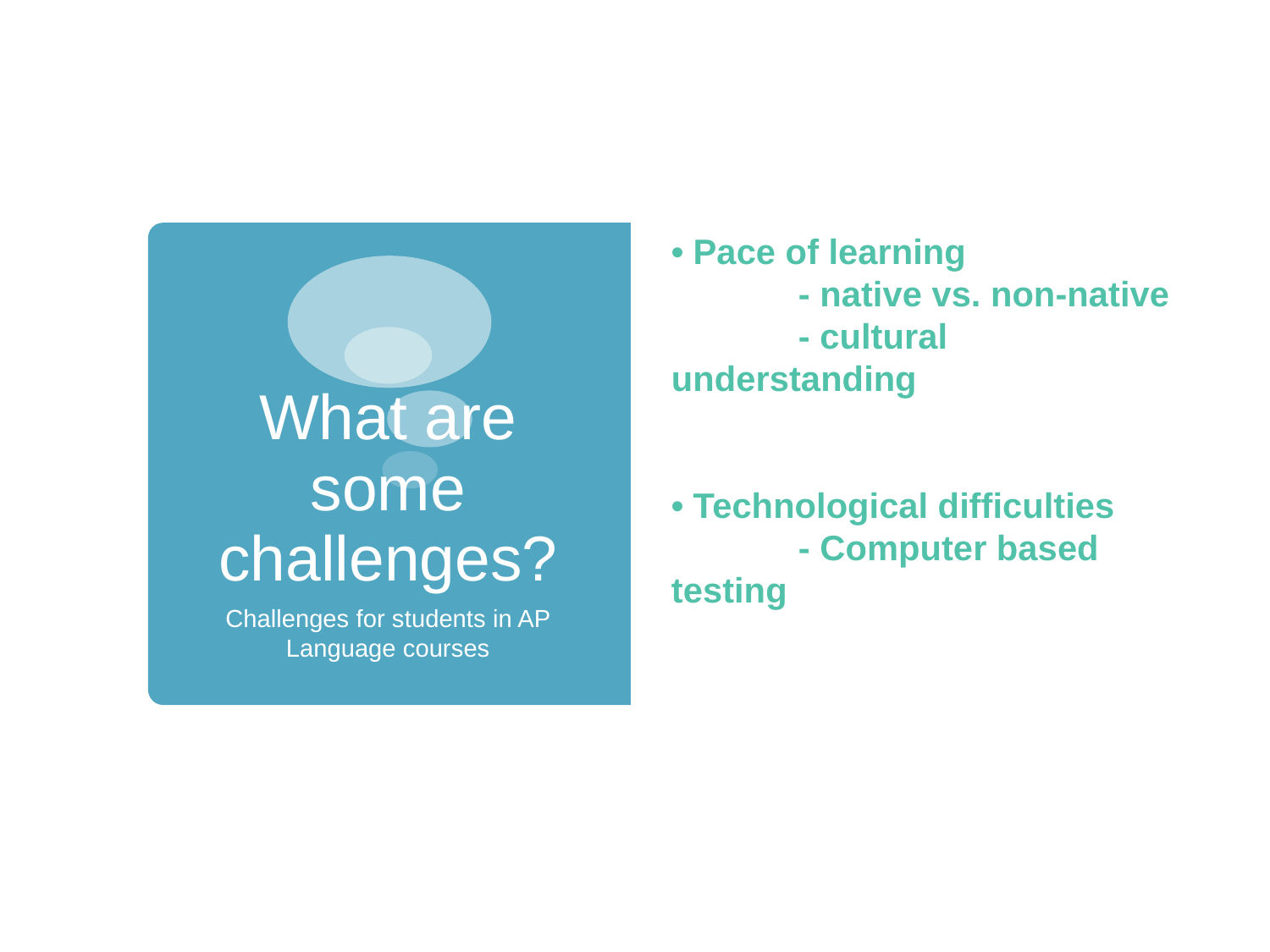

• Pace of learning
	- native vs. non-native
	- cultural 	understanding

• Technological difficulties
	- Computer based 	testing

# What are some challenges?
Challenges for students in AP Language courses